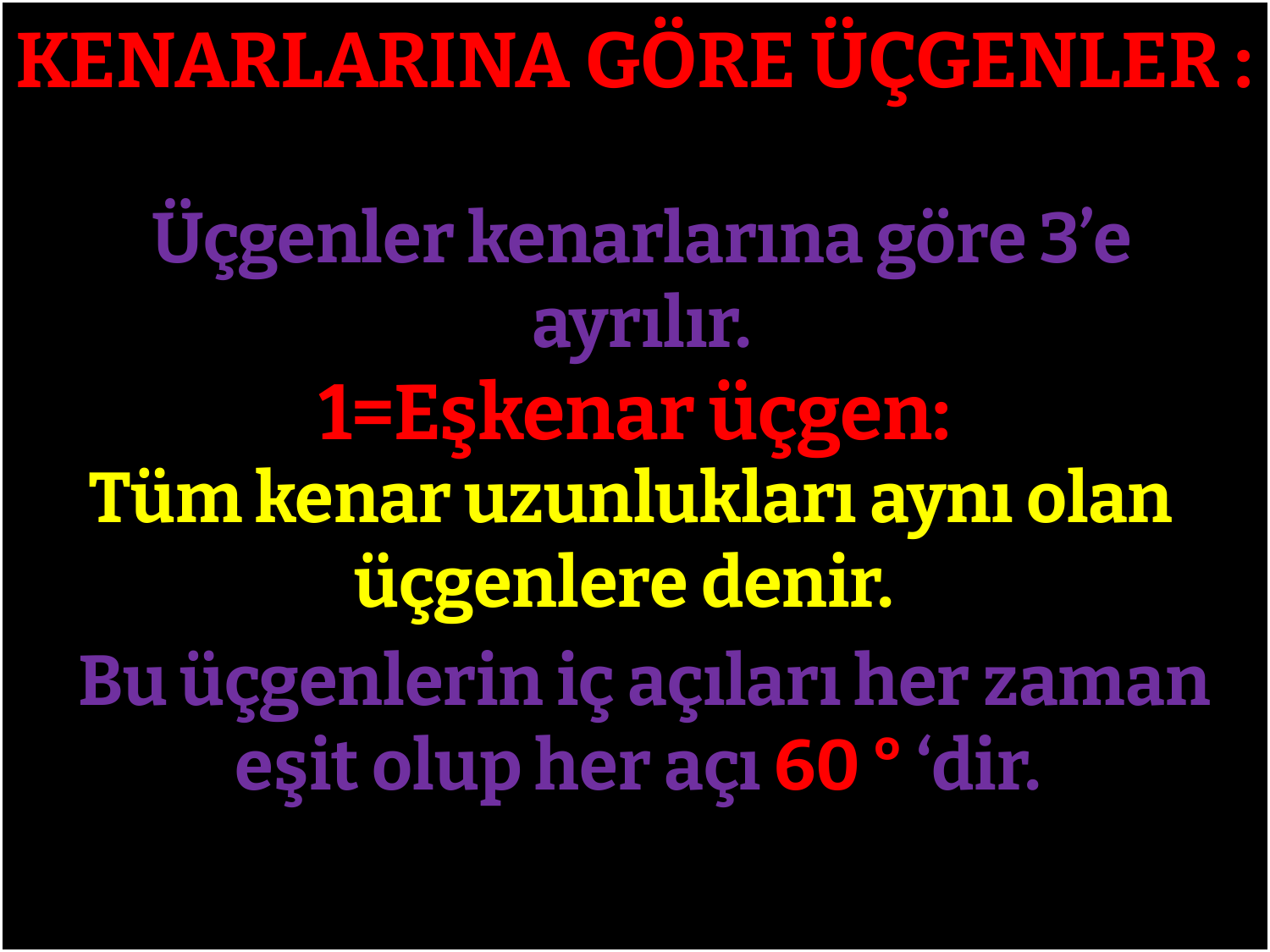

KENARLARINA GÖRE ÜÇGENLER :
Üçgenler kenarlarına göre 3’e ayrılır.
#
1=Eşkenar üçgen:
Tüm kenar uzunlukları aynı olan üçgenlere denir.
Bu üçgenlerin iç açıları her zaman eşit olup her açı 60 ° ‘dir.